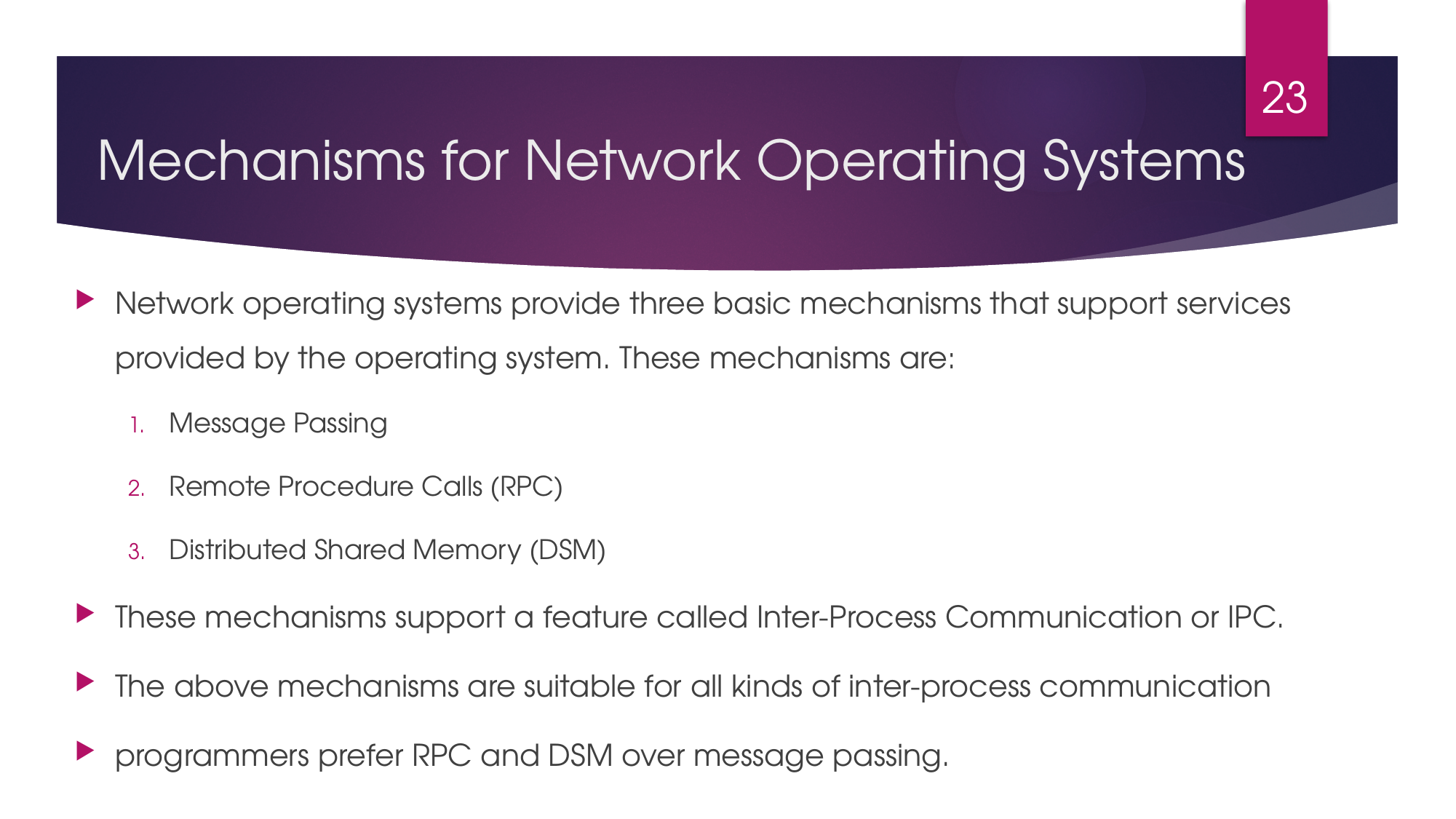

23
# Mechanisms for Network Operating Systems
Network operating systems provide three basic mechanisms that support services provided by the operating system. These mechanisms are:
Message Passing
Remote Procedure Calls (RPC)
Distributed Shared Memory (DSM)
These mechanisms support a feature called Inter-Process Communication or IPC.
The above mechanisms are suitable for all kinds of inter-process communication
programmers prefer RPC and DSM over message passing.